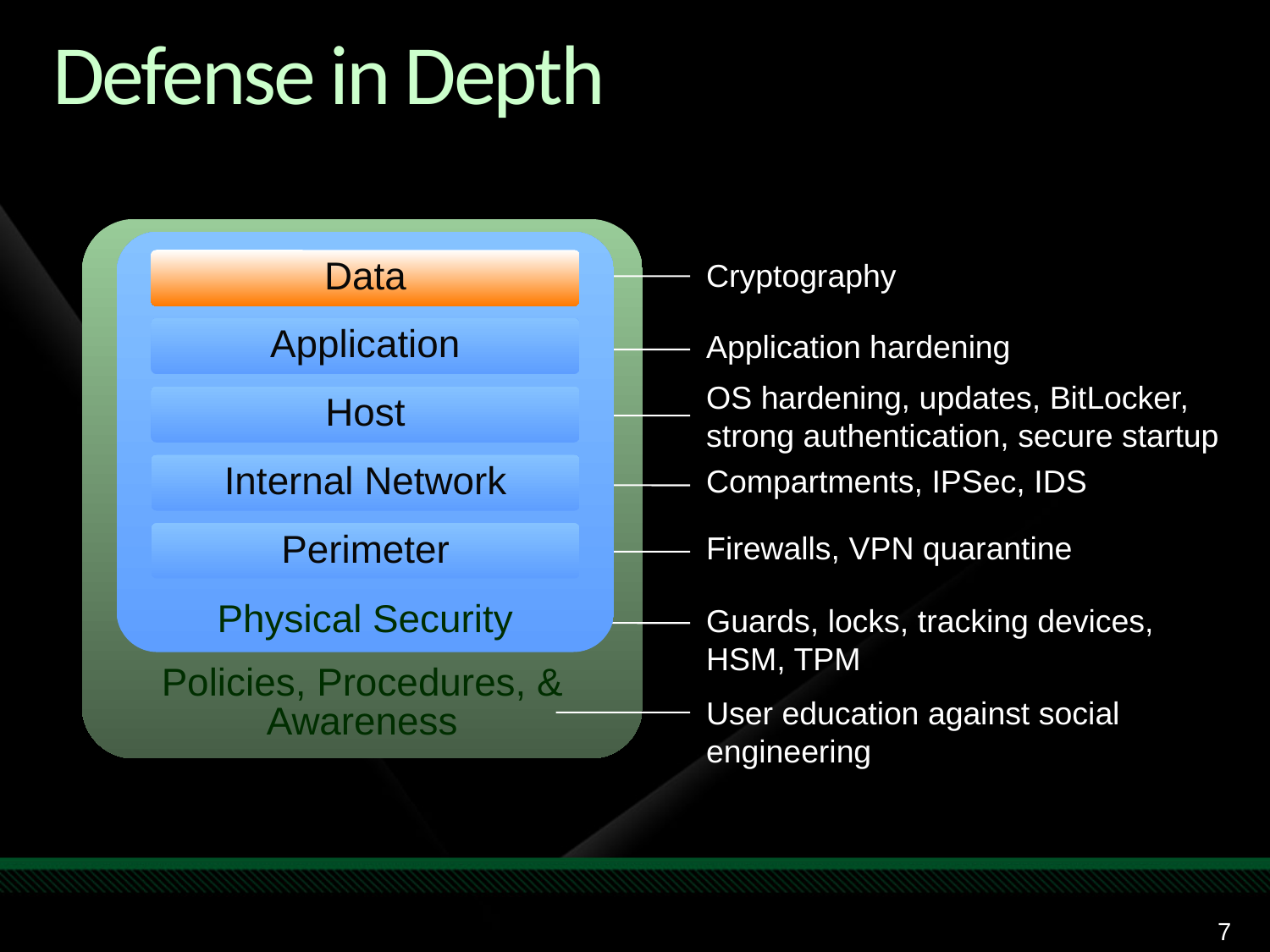

# Defense in Depth
Policies, Procedures, & Awareness
Physical Security
Cryptography
Data

Application
Application hardening

OS hardening, updates, BitLocker, strong authentication, secure startup
Host

Internal Network
Compartments, IPSec, IDS

Firewalls, VPN quarantine
Perimeter

Guards, locks, tracking devices, HSM, TPM

User education against social engineering